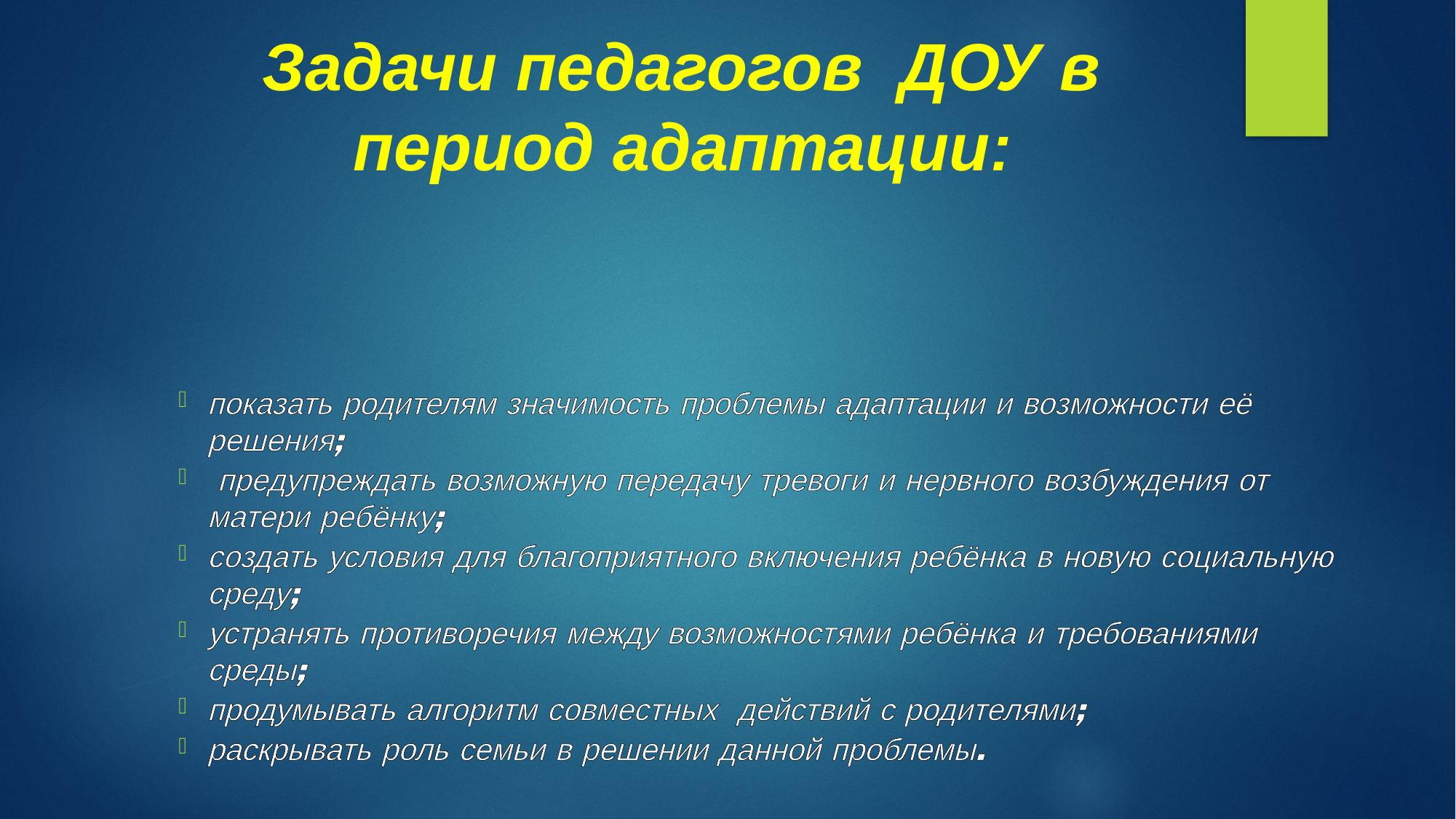

# Задачи педагогов  ДОУ в период адаптации:

показать родителям значимость проблемы адаптации и возможности её решения;
 предупреждать возможную передачу тревоги и нервного возбуждения от матери ребёнку;
создать условия для благоприятного включения ребёнка в новую социальную среду;
устранять противоречия между возможностями ребёнка и требованиями  среды;
продумывать алгоритм совместных  действий с родителями;
раскрывать роль семьи в решении данной проблемы.